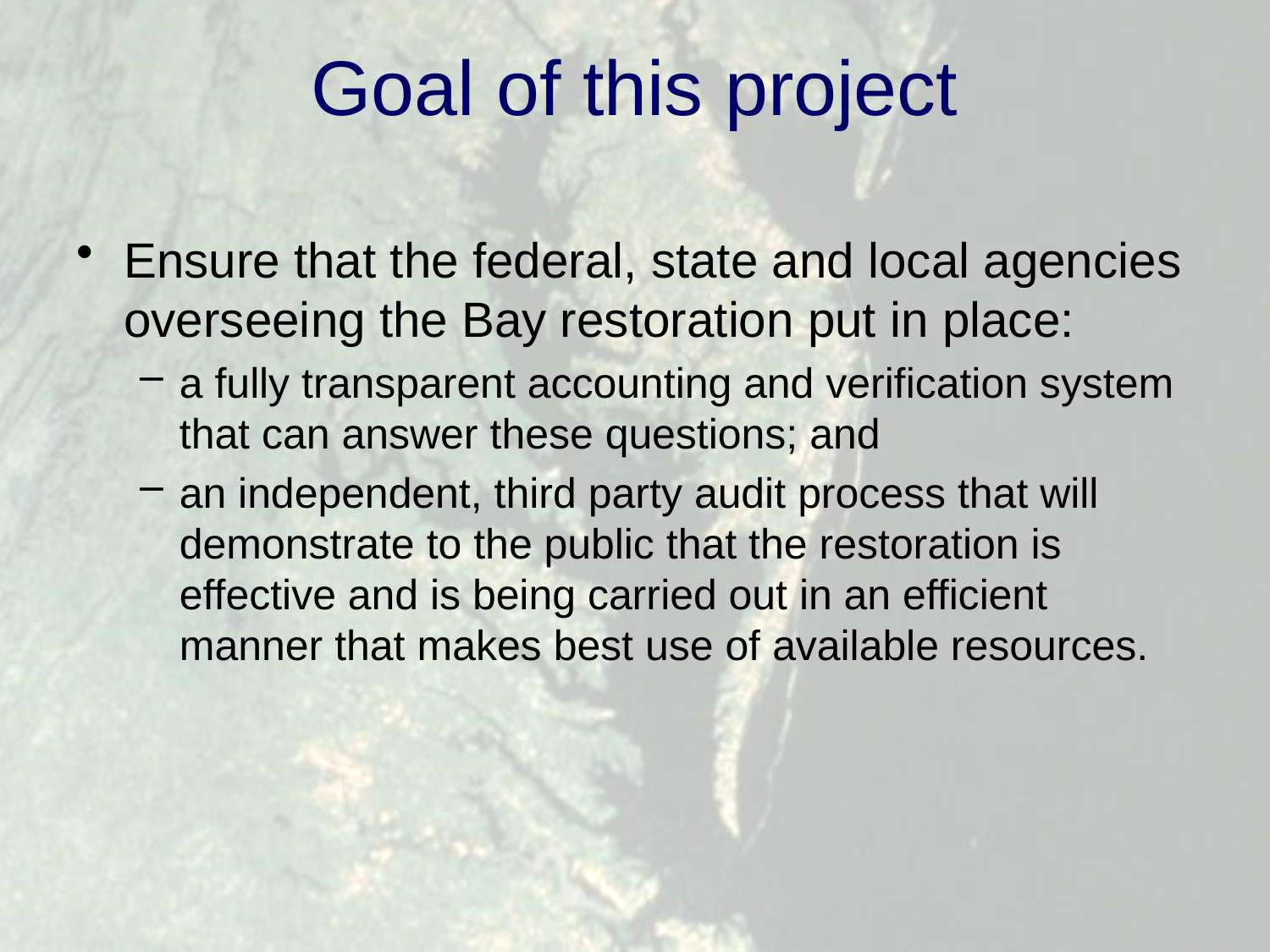

# Goal of this project
Ensure that the federal, state and local agencies overseeing the Bay restoration put in place:
a fully transparent accounting and verification system that can answer these questions; and
an independent, third party audit process that will demonstrate to the public that the restoration is effective and is being carried out in an efficient manner that makes best use of available resources.